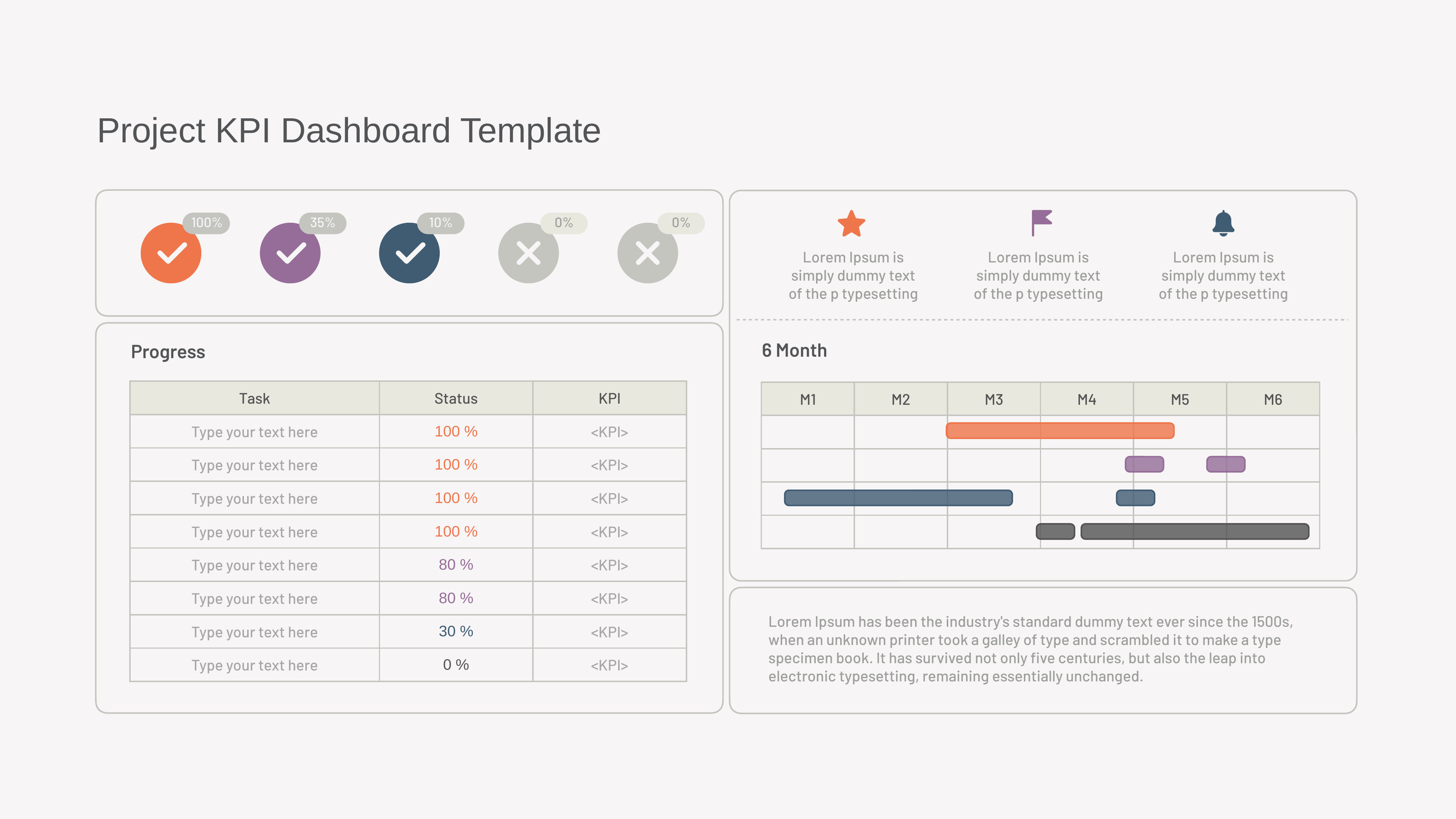

Project KPI Dashboard Template

100%

35%

10%

0%

0%

Lorem Ipsum is simply dummy text of the p typesetting
Lorem Ipsum is simply dummy text of the p typesetting
Lorem Ipsum is simply dummy text of the p typesetting

6 Month
Progress
| Task | Status | KPI |
| --- | --- | --- |
| Type your text here | 100 % | <KPI> |
| Type your text here | 100 % | <KPI> |
| Type your text here | 100 % | <KPI> |
| Type your text here | 100 % | <KPI> |
| Type your text here | 80 % | <KPI> |
| Type your text here | 80 % | <KPI> |
| Type your text here | 30 % | <KPI> |
| Type your text here | 0 % | <KPI> |
| M1 | M2 | M3 | M4 | M5 | M6 |
| --- | --- | --- | --- | --- | --- |
|  |  |  |  |  |  |
|  |  |  |  |  |  |
|  |  |  |  |  |  |
|  |  |  |  |  |  |

Lorem Ipsum has been the industry's standard dummy text ever since the 1500s, when an unknown printer took a galley of type and scrambled it to make a type specimen book. It has survived not only five centuries, but also the leap into electronic typesetting, remaining essentially unchanged.